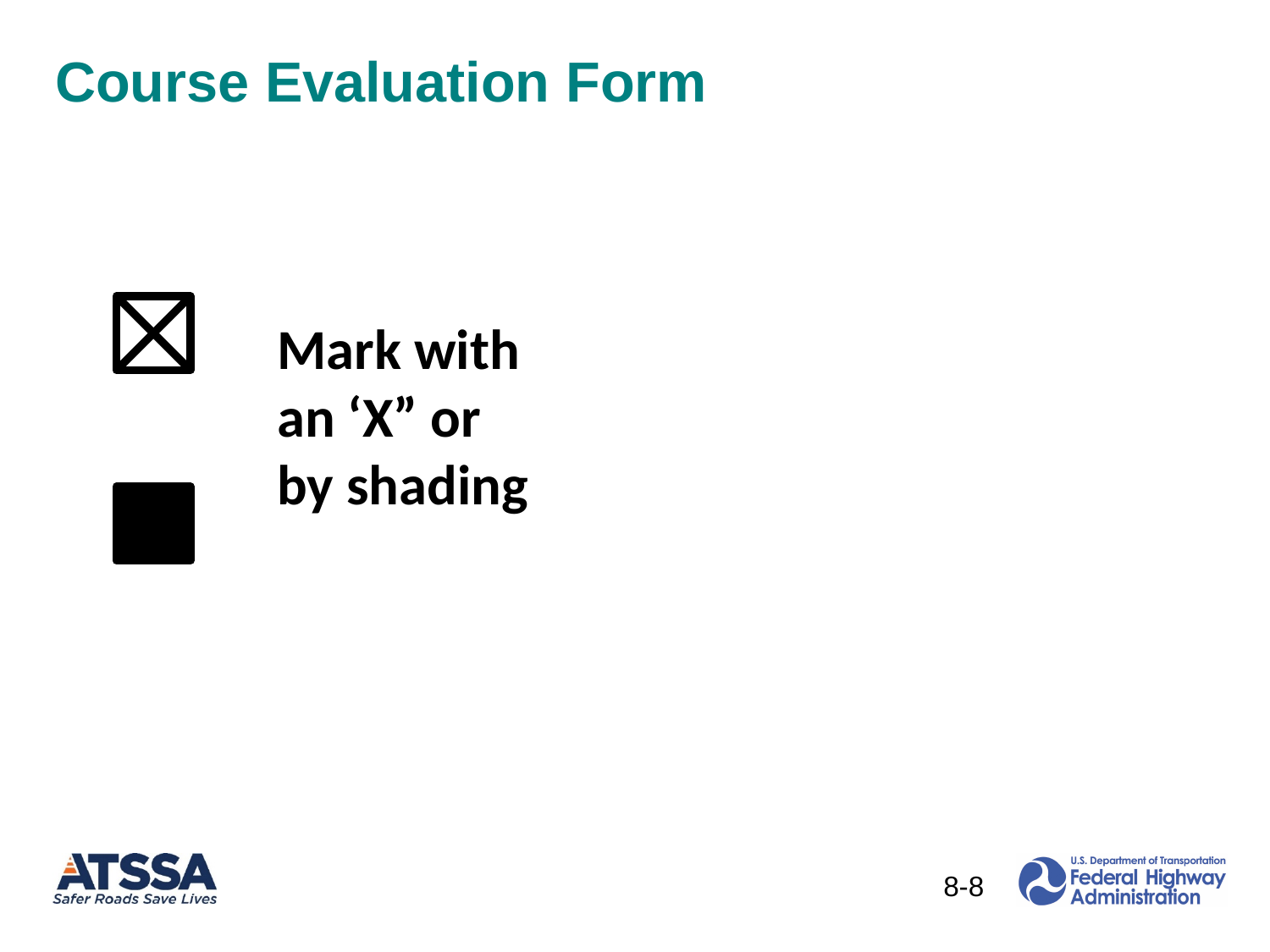

# Course Evaluation Form

Mark with an ‘X” or by shading